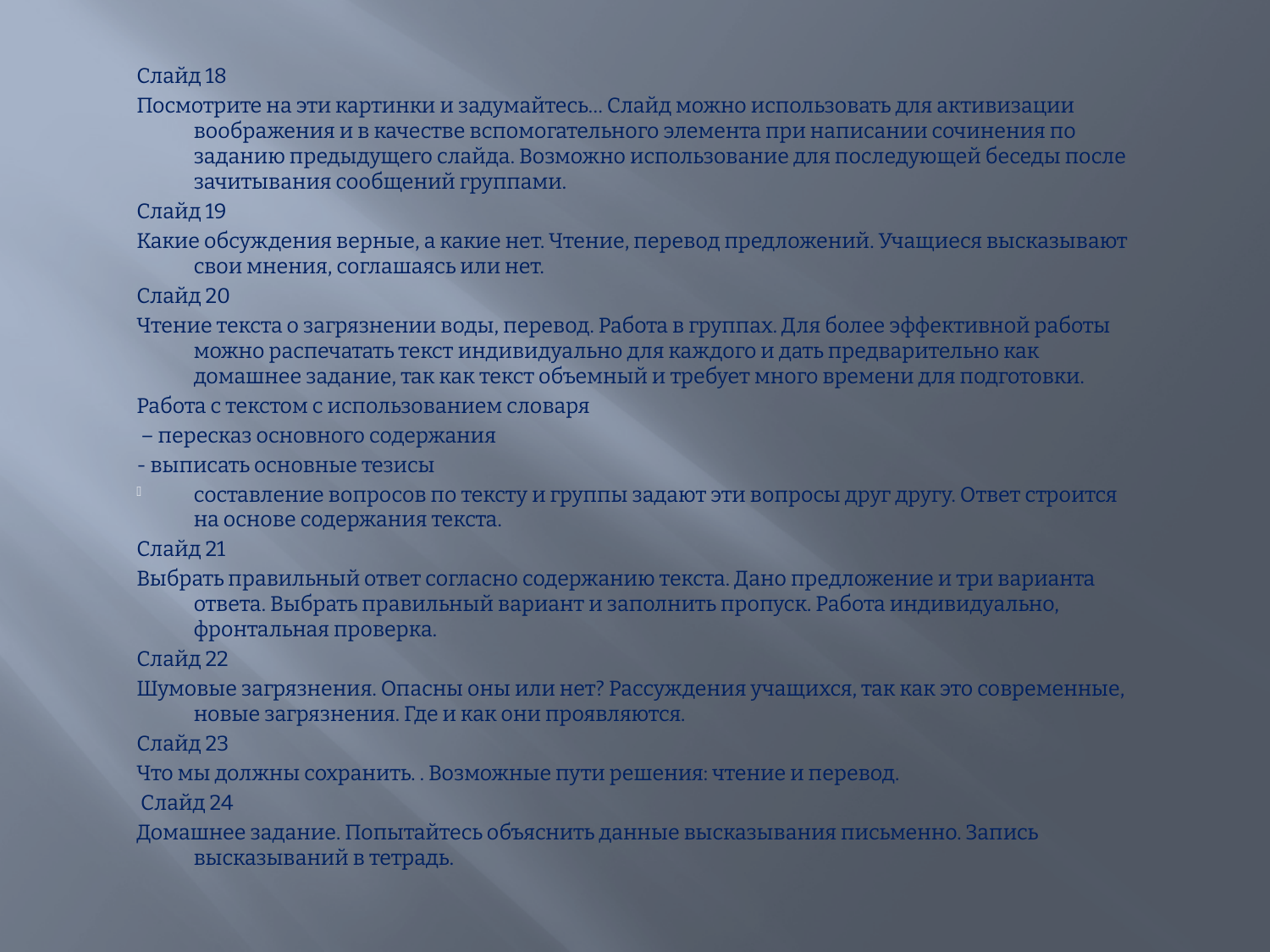

Слайд 18
Посмотрите на эти картинки и задумайтесь… Слайд можно использовать для активизации воображения и в качестве вспомогательного элемента при написании сочинения по заданию предыдущего слайда. Возможно использование для последующей беседы после зачитывания сообщений группами.
Слайд 19
Какие обсуждения верные, а какие нет. Чтение, перевод предложений. Учащиеся высказывают свои мнения, соглашаясь или нет.
Слайд 20
Чтение текста о загрязнении воды, перевод. Работа в группах. Для более эффективной работы можно распечатать текст индивидуально для каждого и дать предварительно как домашнее задание, так как текст объемный и требует много времени для подготовки.
Работа с текстом с использованием словаря
 – пересказ основного содержания
- выписать основные тезисы
составление вопросов по тексту и группы задают эти вопросы друг другу. Ответ строится на основе содержания текста.
Слайд 21
Выбрать правильный ответ согласно содержанию текста. Дано предложение и три варианта ответа. Выбрать правильный вариант и заполнить пропуск. Работа индивидуально, фронтальная проверка.
Слайд 22
Шумовые загрязнения. Опасны оны или нет? Рассуждения учащихся, так как это современные, новые загрязнения. Где и как они проявляются.
Слайд 23
Что мы должны сохранить. . Возможные пути решения: чтение и перевод.
 Слайд 24
Домашнее задание. Попытайтесь объяснить данные высказывания письменно. Запись высказываний в тетрадь.